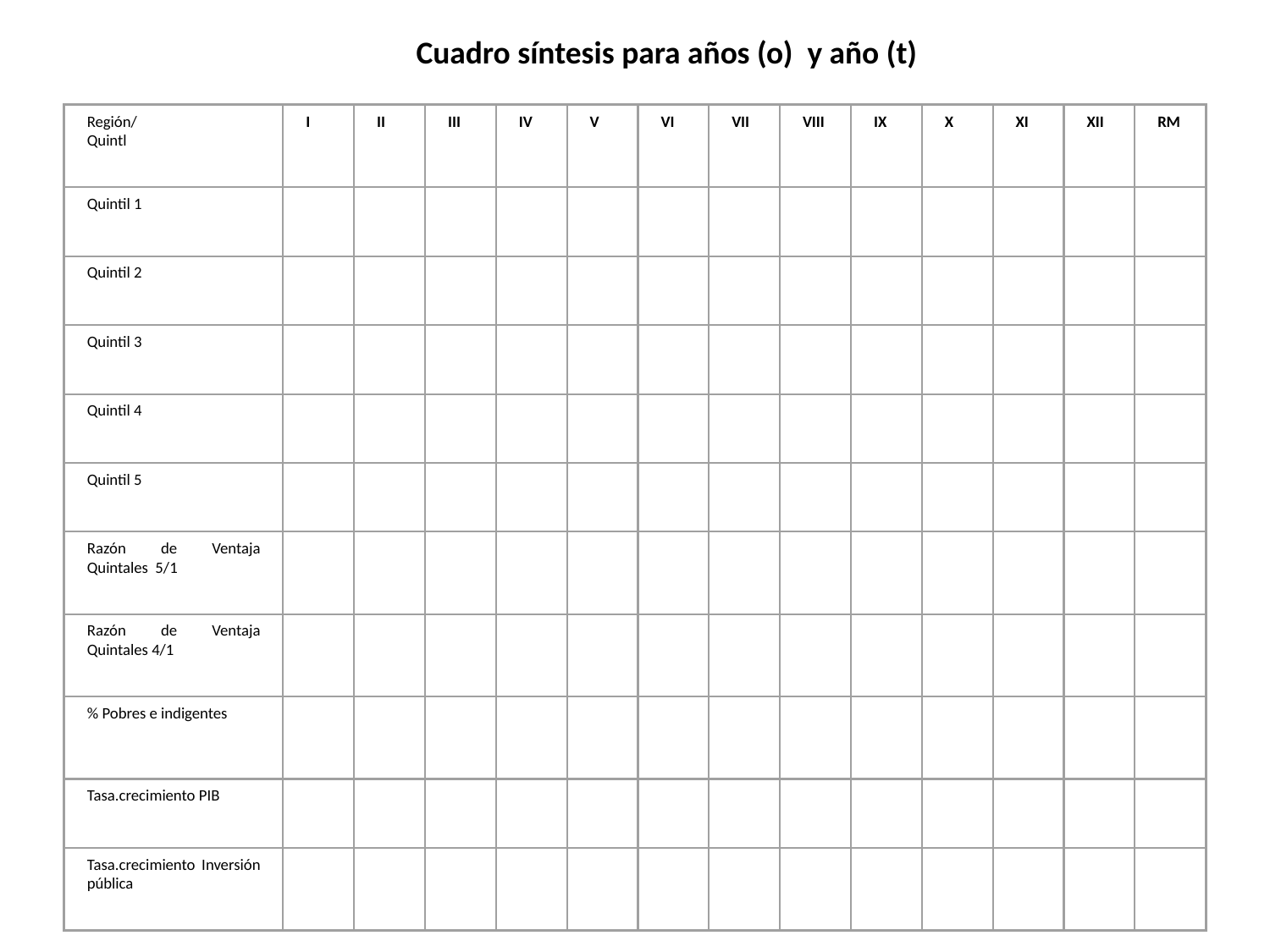

Cuadro síntesis para años (o)  y año (t)

Región/
Quintl

I

II

III

IV

V

VI

VII

VIII

IX

X

XI

XII

RM

Quintil 1

Quintil 2

Quintil 3

Quintil 4

Quintil 5

Razón de Ventaja Quintales  5/1

Razón de Ventaja Quintales 4/1

% Pobres e indigentes

Tasa.crecimiento PIB

Tasa.crecimiento Inversión pública